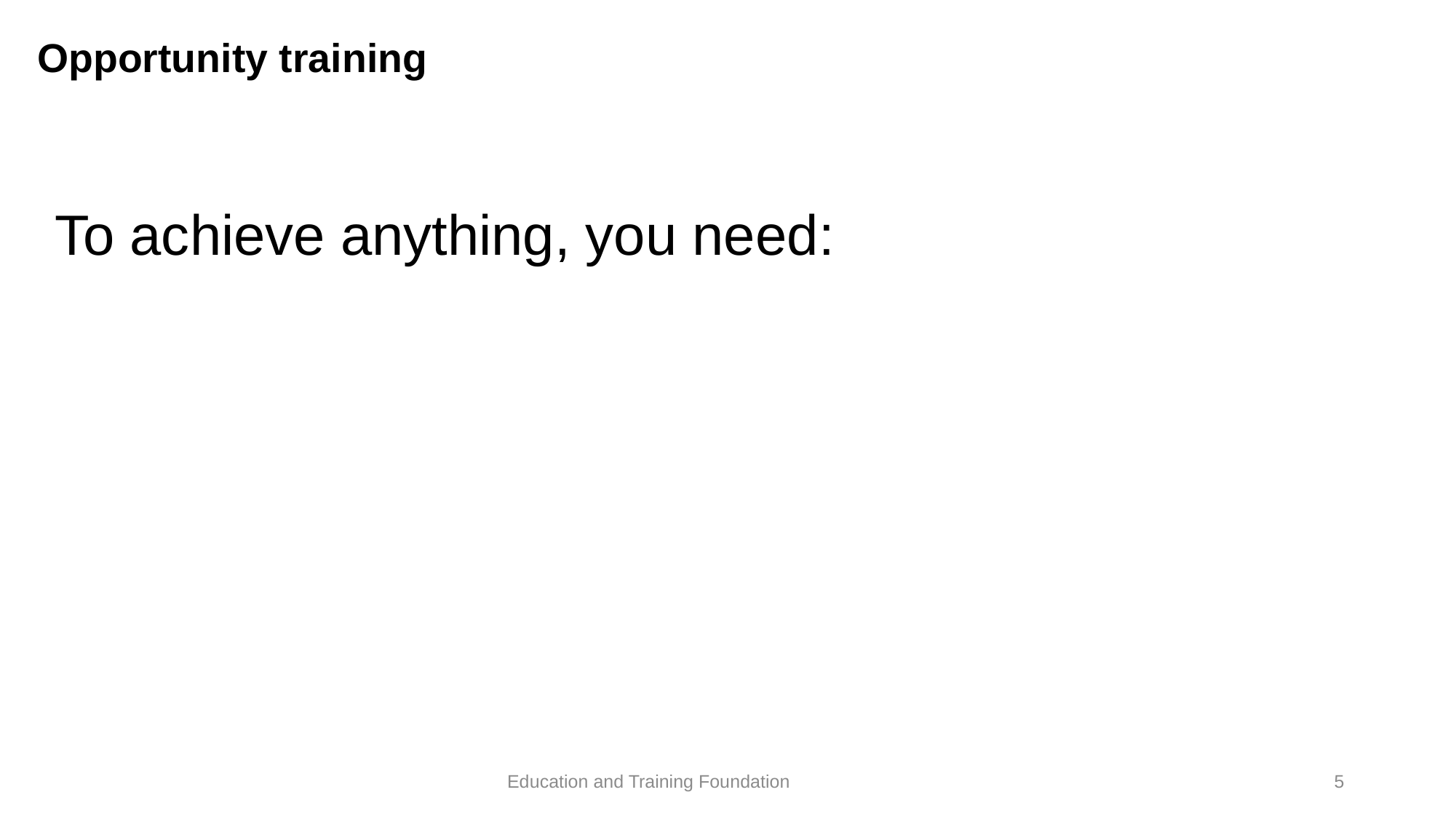

# Opportunity training
To achieve anything, you need:
5
Education and Training Foundation